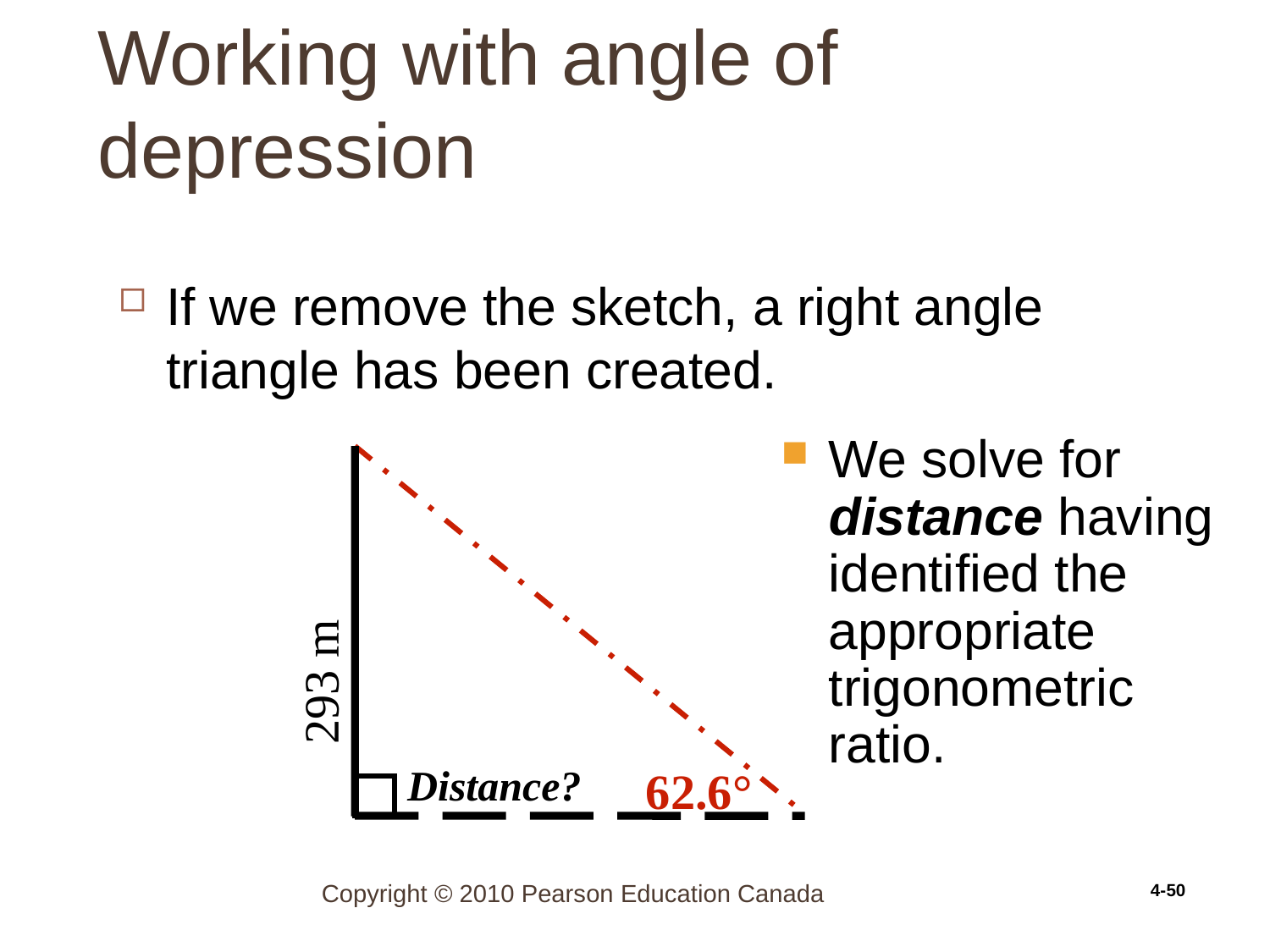

# Working with angle of depression
4-50
If we remove the sketch, a right angle triangle has been created.
We solve for distance having identified the appropriate trigonometric ratio.

293 m
Distance?
62.6°

Copyright © 2010 Pearson Education Canada
4-50